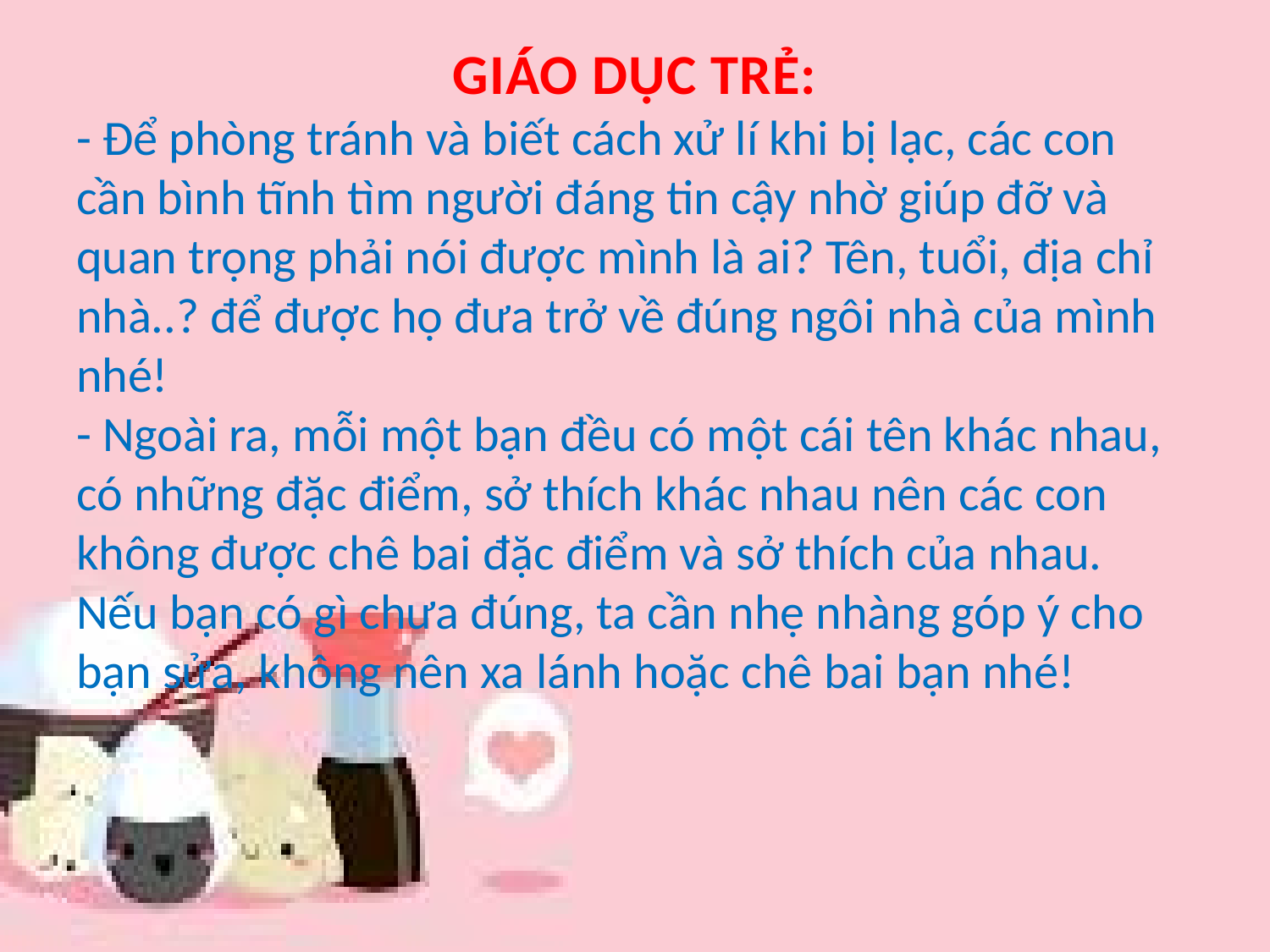

GIÁO DỤC TRẺ:
- Để phòng tránh và biết cách xử lí khi bị lạc, các con cần bình tĩnh tìm người đáng tin cậy nhờ giúp đỡ và quan trọng phải nói được mình là ai? Tên, tuổi, địa chỉ nhà..? để được họ đưa trở về đúng ngôi nhà của mình nhé!
- Ngoài ra, mỗi một bạn đều có một cái tên khác nhau, có những đặc điểm, sở thích khác nhau nên các con không được chê bai đặc điểm và sở thích của nhau. Nếu bạn có gì chưa đúng, ta cần nhẹ nhàng góp ý cho bạn sửa, không nên xa lánh hoặc chê bai bạn nhé!